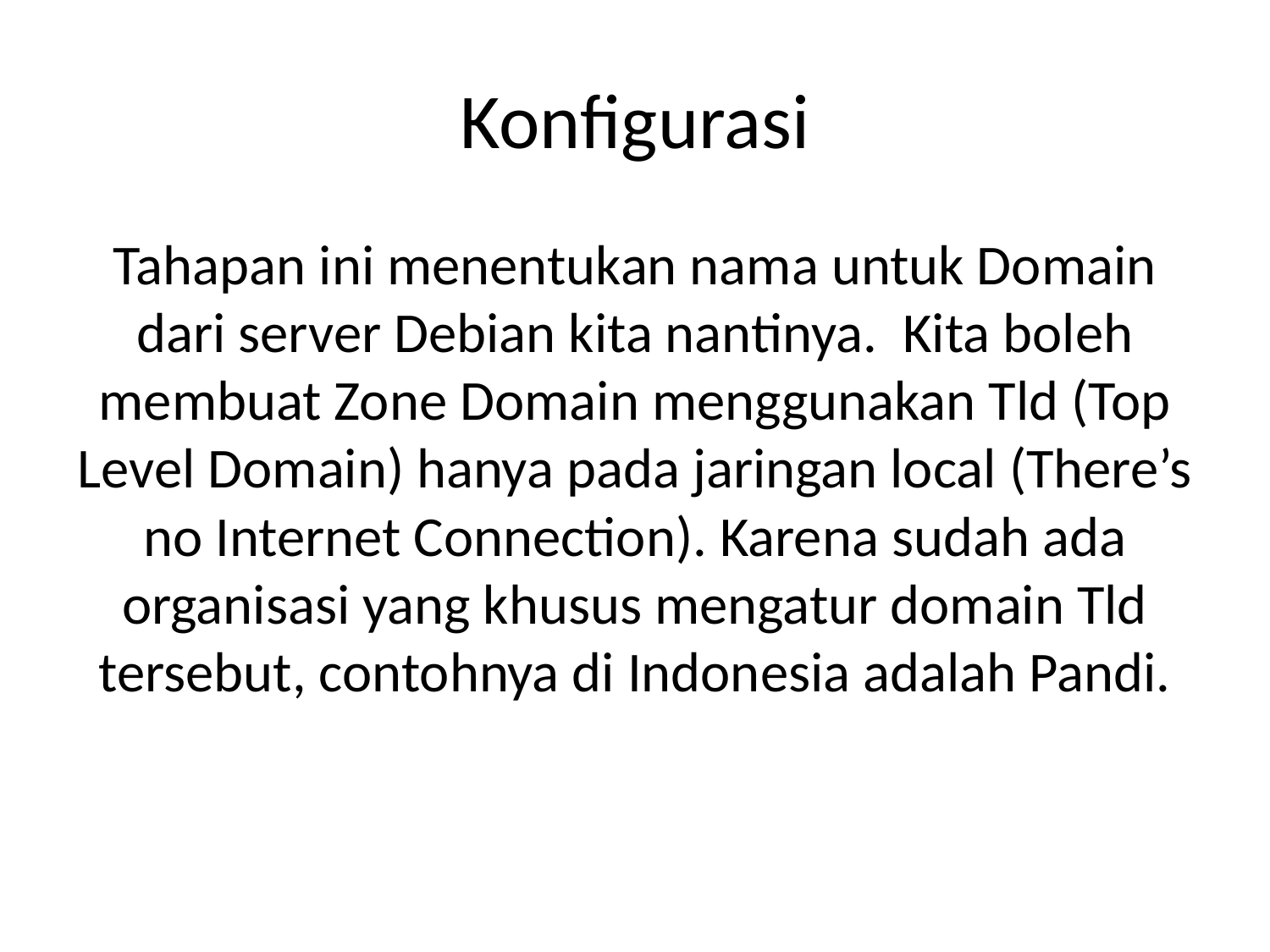

# Konfigurasi
Tahapan ini menentukan nama untuk Domain dari server Debian kita nantinya.  Kita boleh membuat Zone Domain menggunakan Tld (Top Level Domain) hanya pada jaringan local (There’s no Internet Connection). Karena sudah ada organisasi yang khusus mengatur domain Tld tersebut, contohnya di Indonesia adalah Pandi.